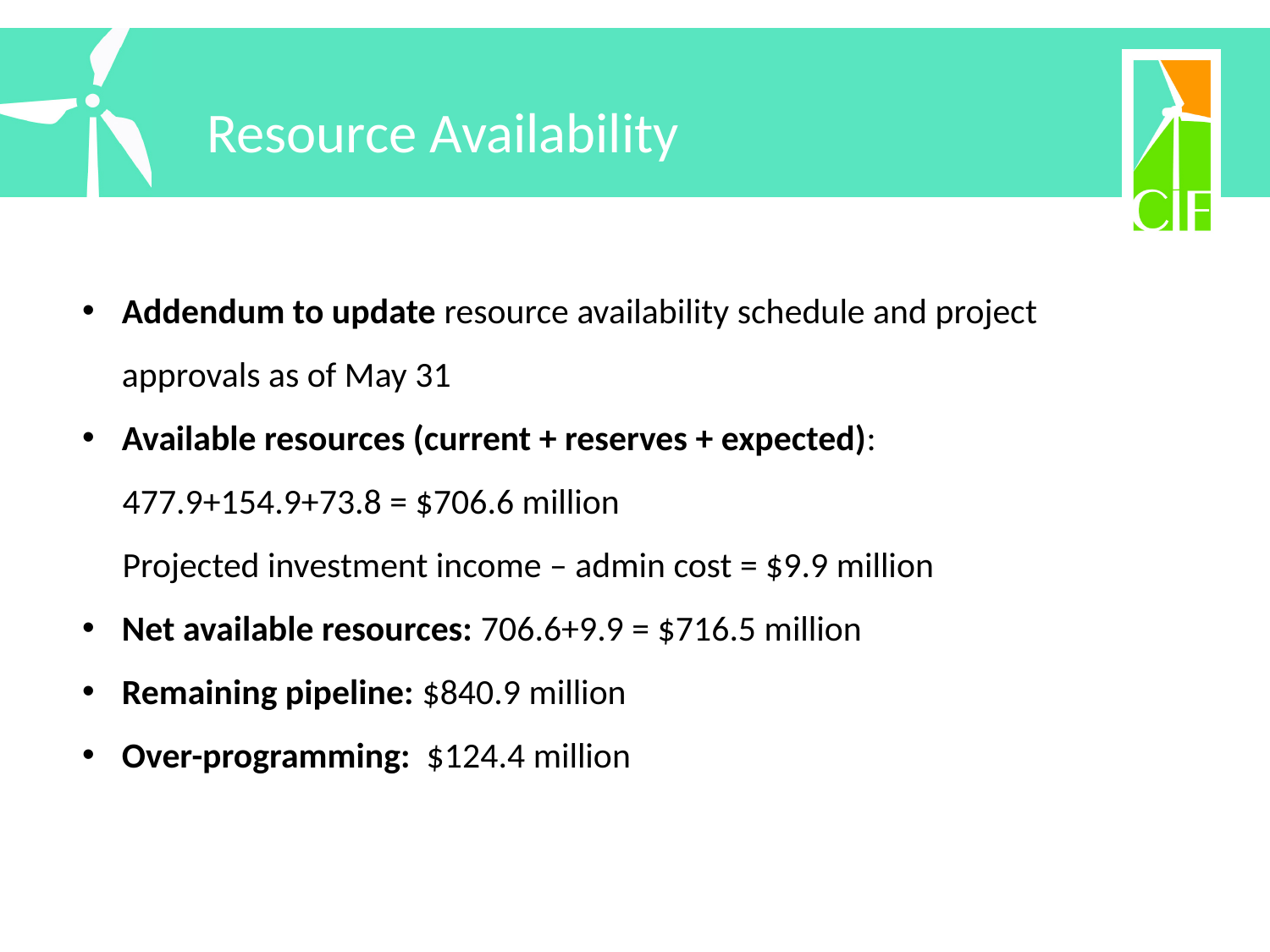

Resource Availability
Addendum to update resource availability schedule and project approvals as of May 31
Available resources (current + reserves + expected):
     477.9+154.9+73.8 = $706.6 million
     Projected investment income – admin cost = $9.9 million
Net available resources: 706.6+9.9 = $716.5 million
Remaining pipeline: $840.9 million
Over-programming:  $124.4 million